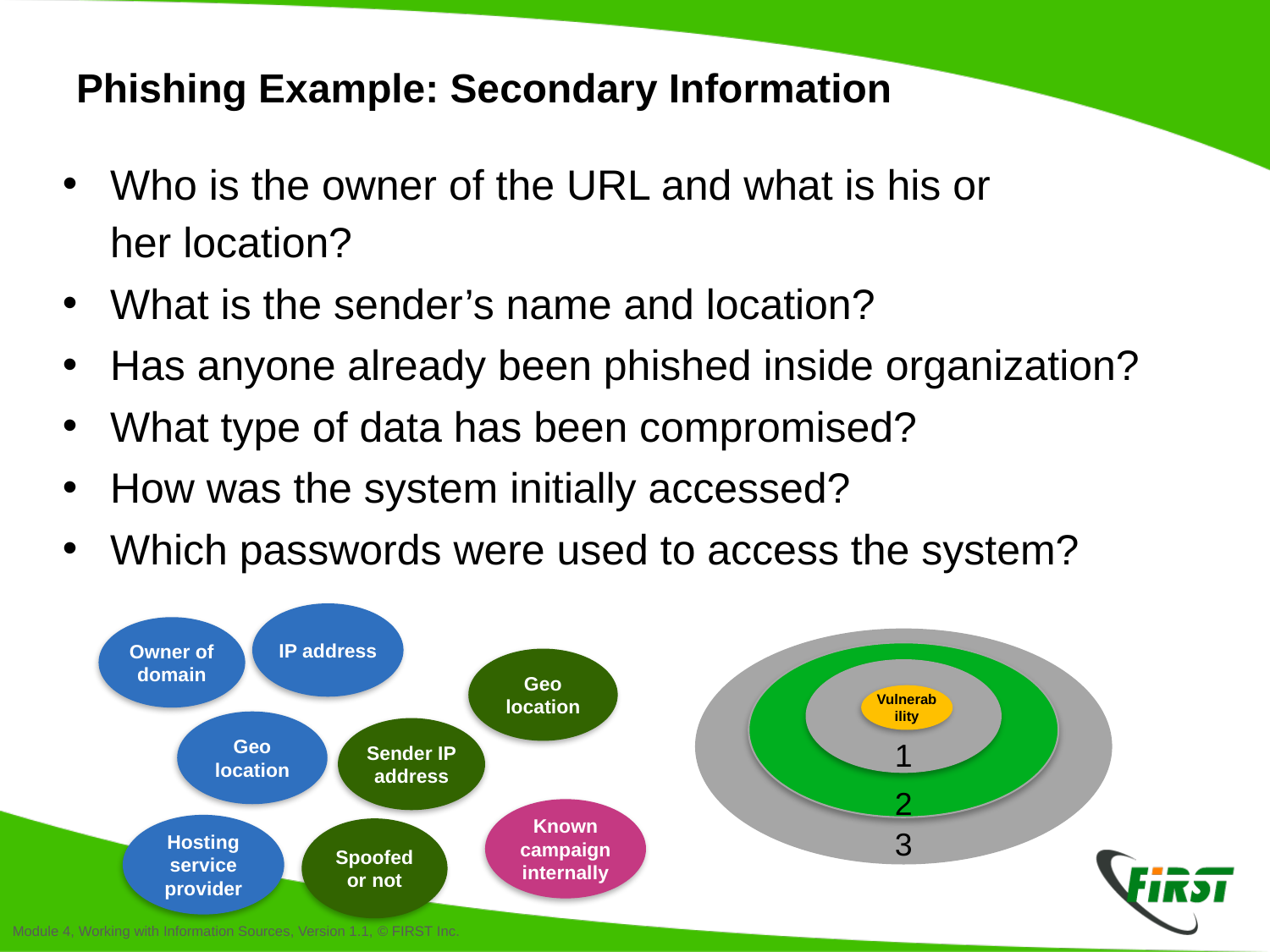

# Phishing Example: Secondary Information
Who is the owner of the URL and what is his or
her location?
What is the sender’s name and location?
Has anyone already been phished inside organization?
What type of data has been compromised?
How was the system initially accessed?
Which passwords were used to access the system?

IP address
Owner of domain
Geo location
Geo location
Sender IP address
Known campaign internally
Hosting service provider
Spoofed or not

Vulnerability
1
2
3